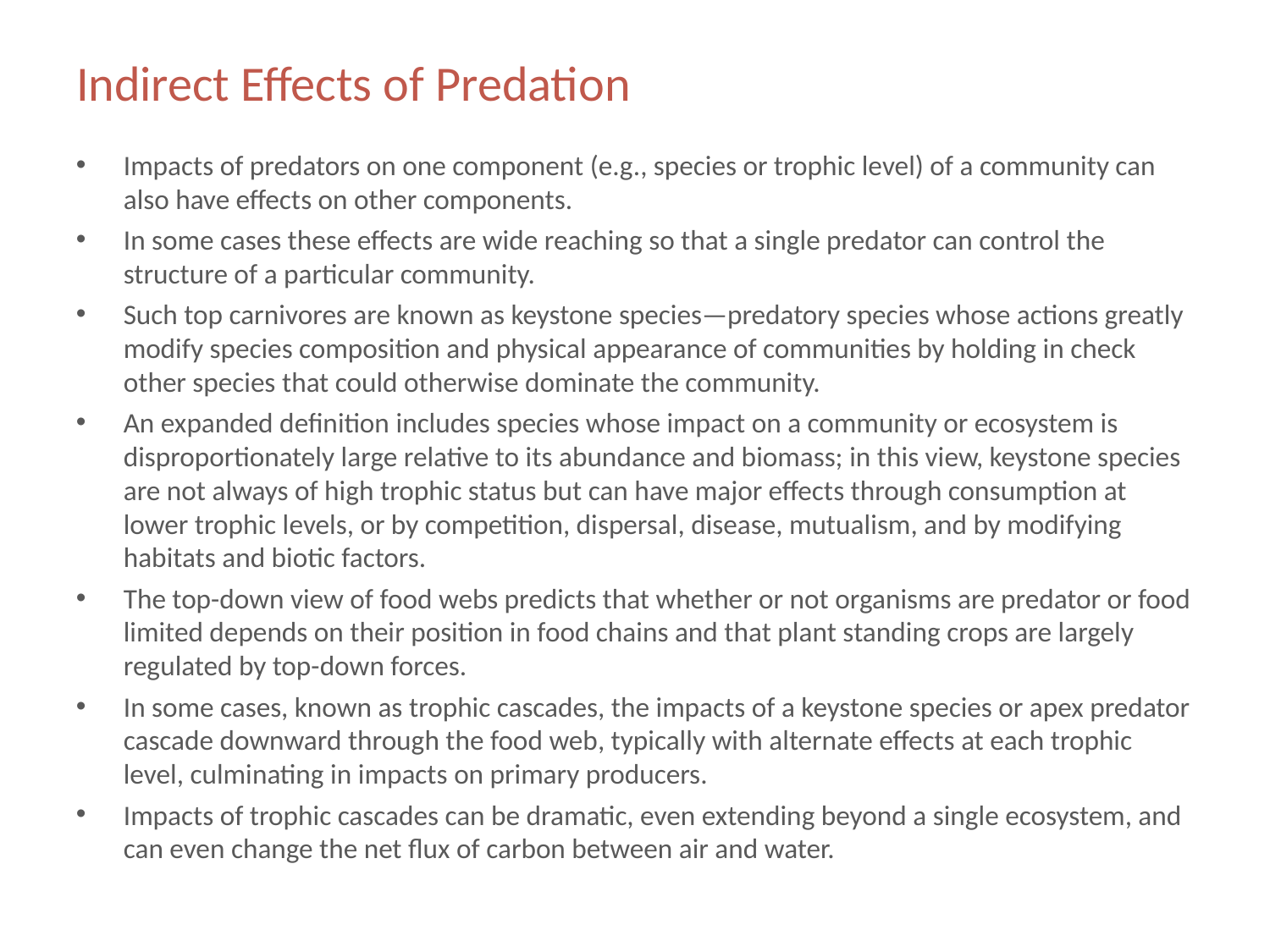

# Indirect Effects of Predation
Impacts of predators on one component (e.g., species or trophic level) of a community can also have effects on other components.
In some cases these effects are wide reaching so that a single predator can control the structure of a particular community.
Such top carnivores are known as keystone species—predatory species whose actions greatly modify species composition and physical appearance of communities by holding in check other species that could otherwise dominate the community.
An expanded definition includes species whose impact on a community or ecosystem is disproportionately large relative to its abundance and biomass; in this view, keystone species are not always of high trophic status but can have major effects through consumption at lower trophic levels, or by competition, dispersal, disease, mutualism, and by modifying habitats and biotic factors.
The top-down view of food webs predicts that whether or not organisms are predator or food limited depends on their position in food chains and that plant standing crops are largely regulated by top-down forces.
In some cases, known as trophic cascades, the impacts of a keystone species or apex predator cascade downward through the food web, typically with alternate effects at each trophic level, culminating in impacts on primary producers.
Impacts of trophic cascades can be dramatic, even extending beyond a single ecosystem, and can even change the net flux of carbon between air and water.